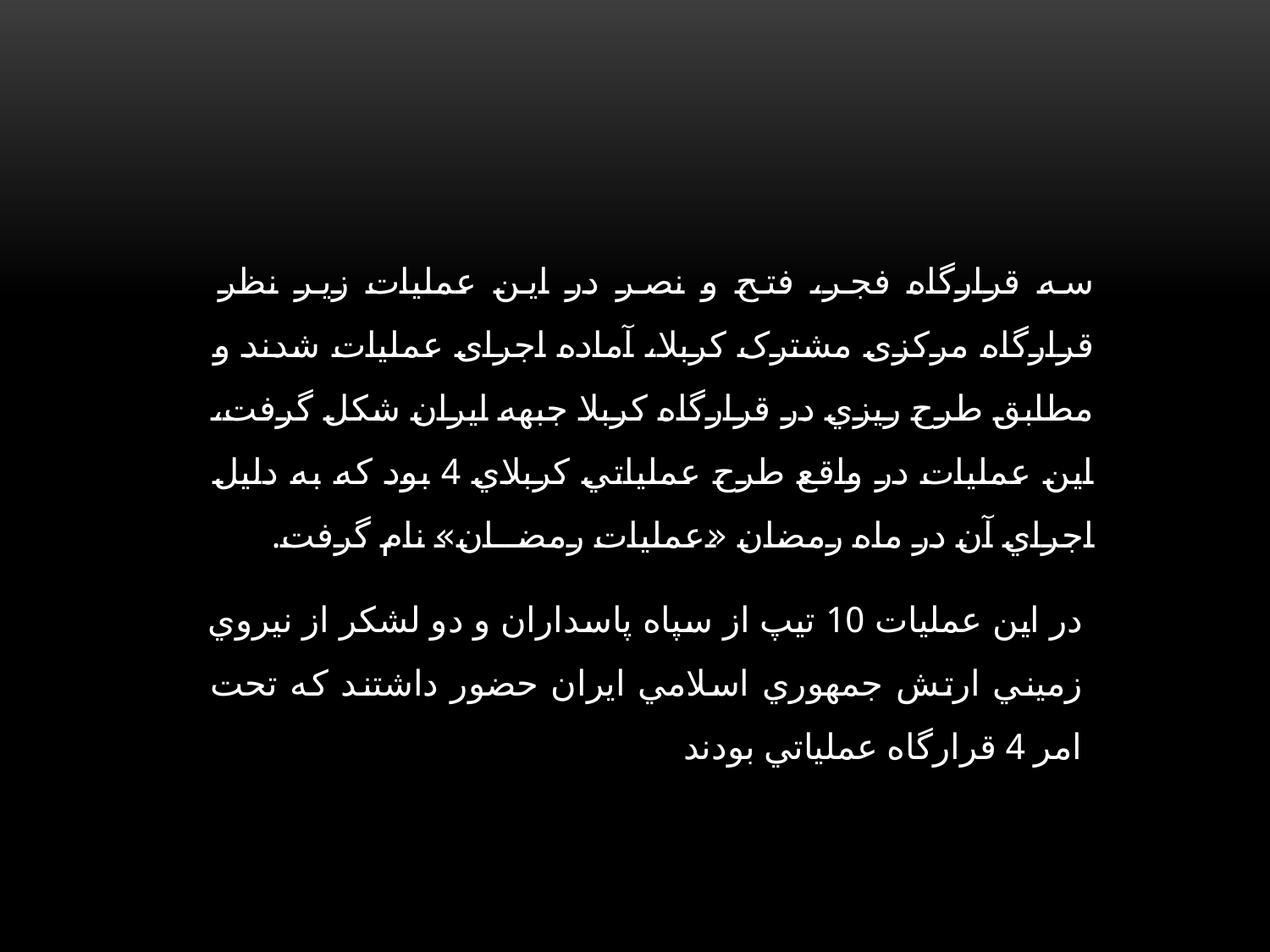

سه قرارگاه فجر، فتح و نصر در این عملیات زیر نظر قرارگاه مرکزی مشترک کربلا، آماده اجرای عملیات شدند و مطابق طرح ريزي در قرارگاه كربلا جبهه ايران شكل گرفت، این عملیات در واقع طرح عملياتي كربلاي 4 بود كه به دليل اجراي آن در ماه رمضان «عمليات رمضــان» نام گرفت.
در اين عمليات 10 تيپ از سپاه پاسداران و دو لشكر از نيروي زميني ارتش جمهوري اسلامي ايران حضور داشتند كه تحت امر 4 قرارگاه عملياتي بودند